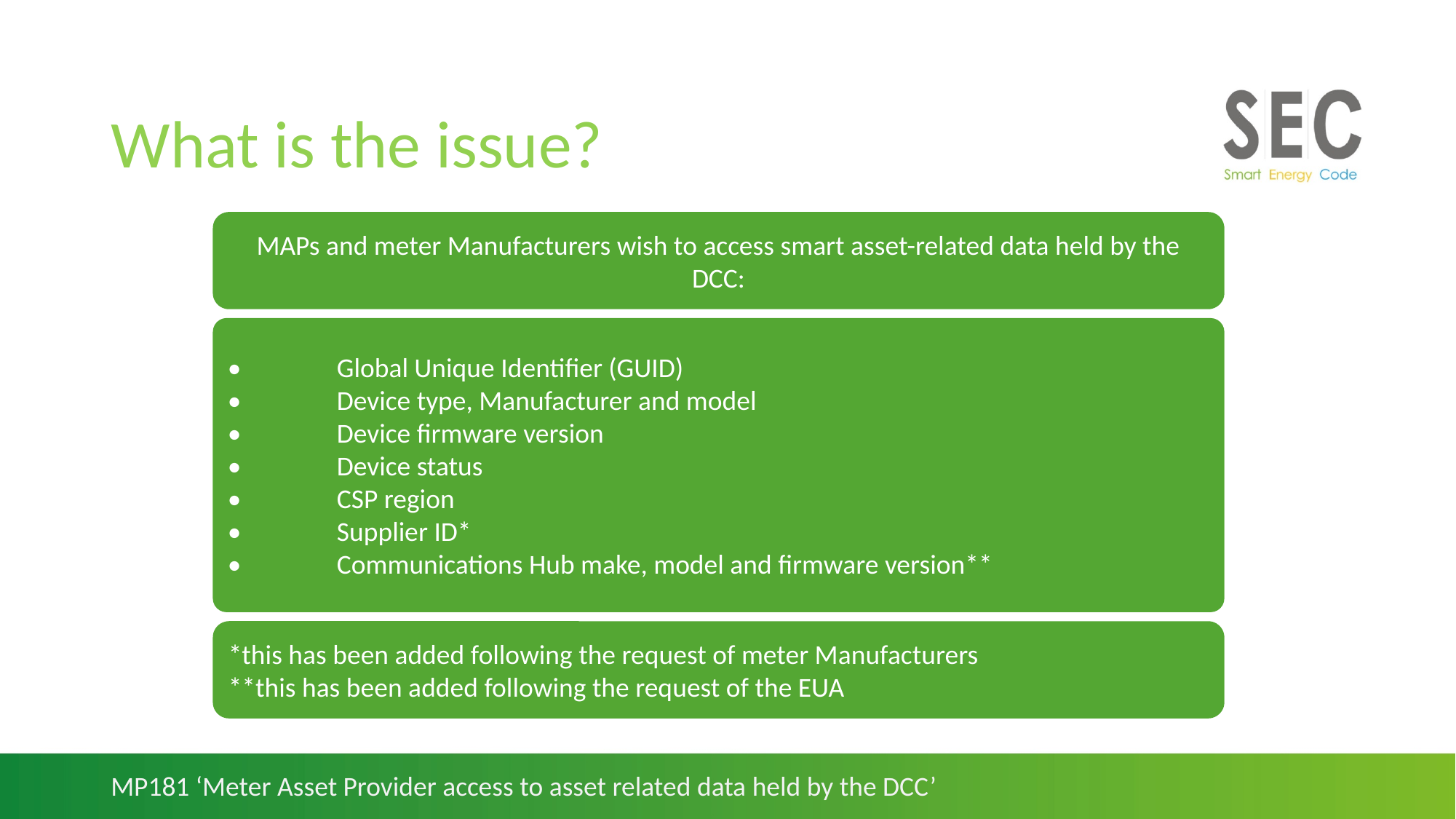

# What is the issue?
MAPs and meter Manufacturers wish to access smart asset-related data held by the DCC:
•	Global Unique Identifier (GUID)
•	Device type, Manufacturer and model
•	Device firmware version
•	Device status
•	CSP region
•	Supplier ID*
•	Communications Hub make, model and firmware version**
*this has been added following the request of meter Manufacturers
**this has been added following the request of the EUA
MP181 ‘Meter Asset Provider access to asset related data held by the DCC’